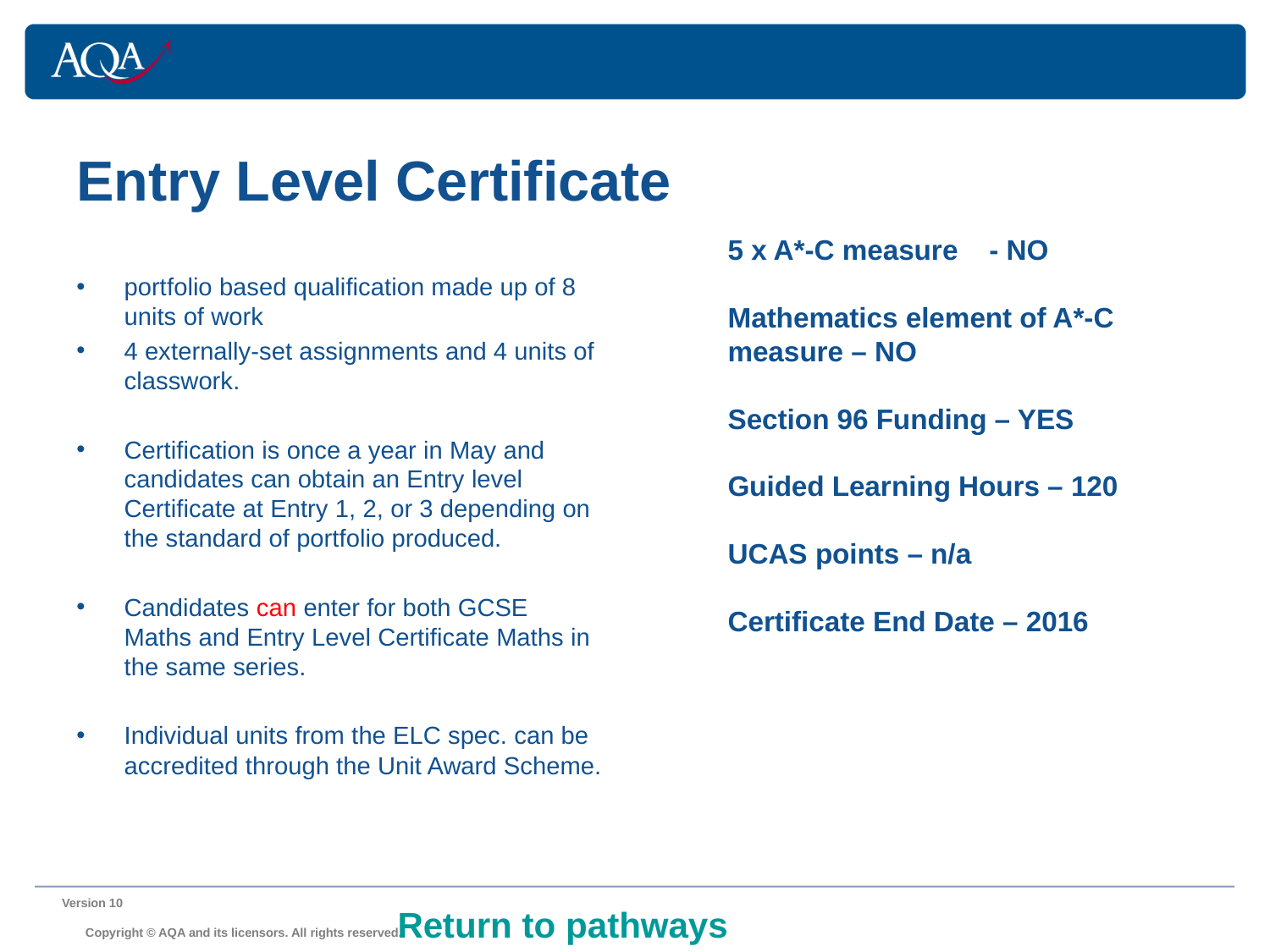

# Entry Level Certificate
5 x A*-C measure    - NO

Mathematics element of A*-C measure – NO

Section 96 Funding – YES

Guided Learning Hours – 120

UCAS points – n/a

Certificate End Date – 2016

portfolio based qualification made up of 8 units of work
4 externally-set assignments and 4 units of classwork.

Certification is once a year in May and candidates can obtain an Entry level Certificate at Entry 1, 2, or 3 depending on the standard of portfolio produced.

Candidates can enter for both GCSE Maths and Entry Level Certificate Maths in the same series.

Individual units from the ELC spec. can be accredited through the Unit Award Scheme.

Version 10                       	       Copyright © AQA and its licensors. All rights reserved.
Return to pathways